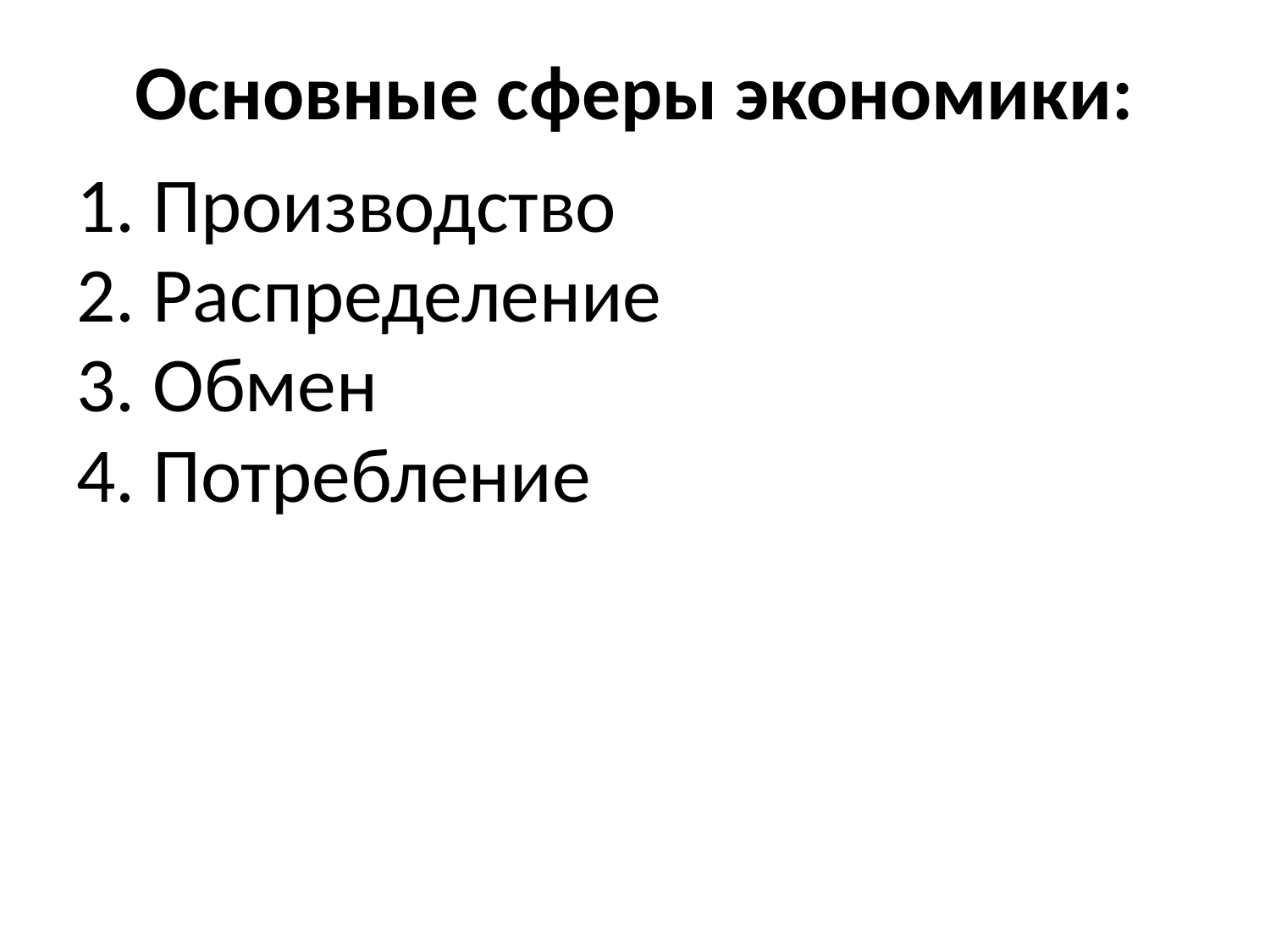

# Основные сферы экономики:
1. Производство
2. Распределение
3. Обмен
4. Потребление